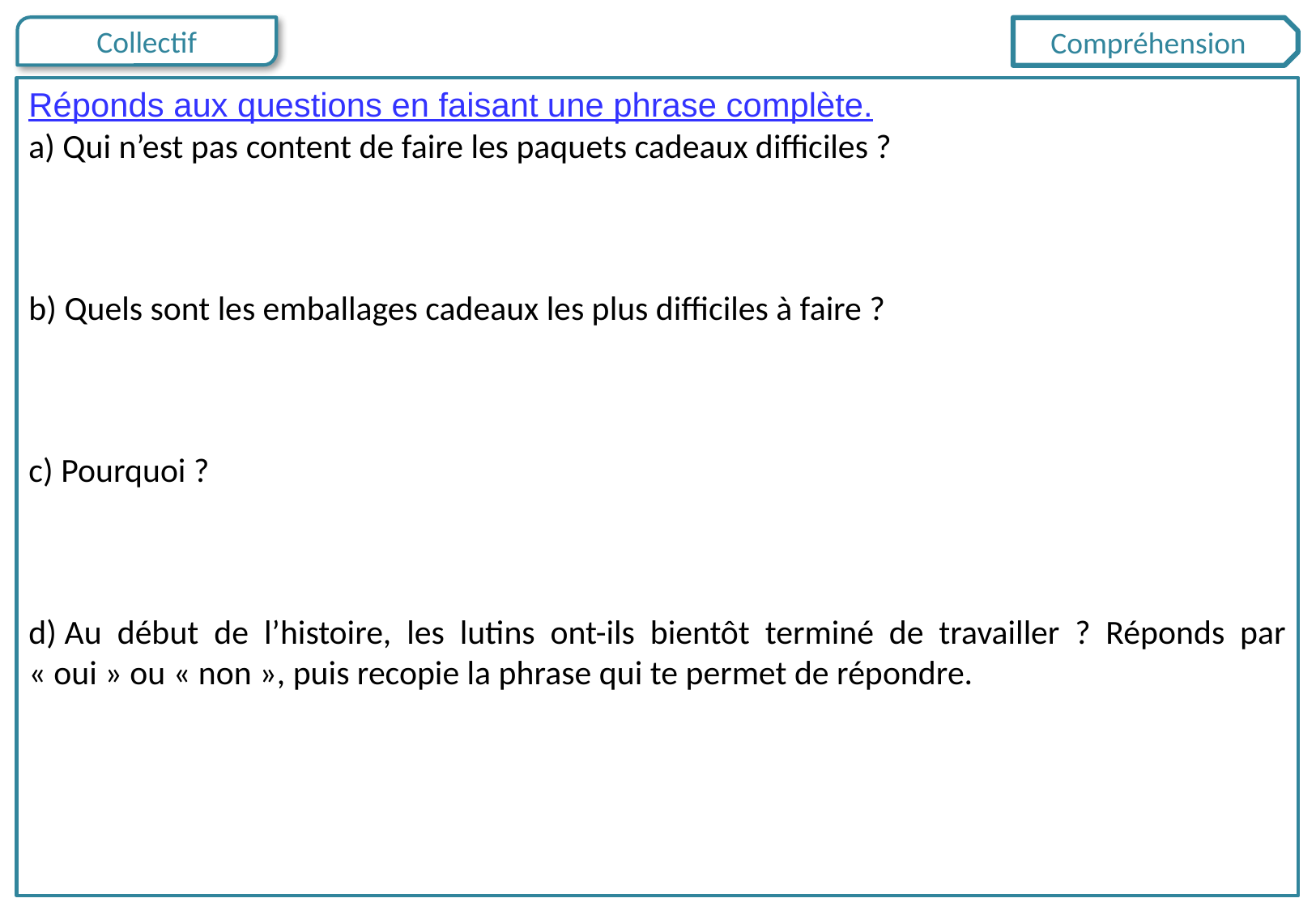

Compréhension
Réponds aux questions en faisant une phrase complète.
a) Qui n’est pas content de faire les paquets cadeaux difficiles ?

b) Quels sont les emballages cadeaux les plus difficiles à faire ?

c) Pourquoi ?

d) Au début de l’histoire, les lutins ont-ils bientôt terminé de travailler ? Réponds par « oui » ou « non », puis recopie la phrase qui te permet de répondre.